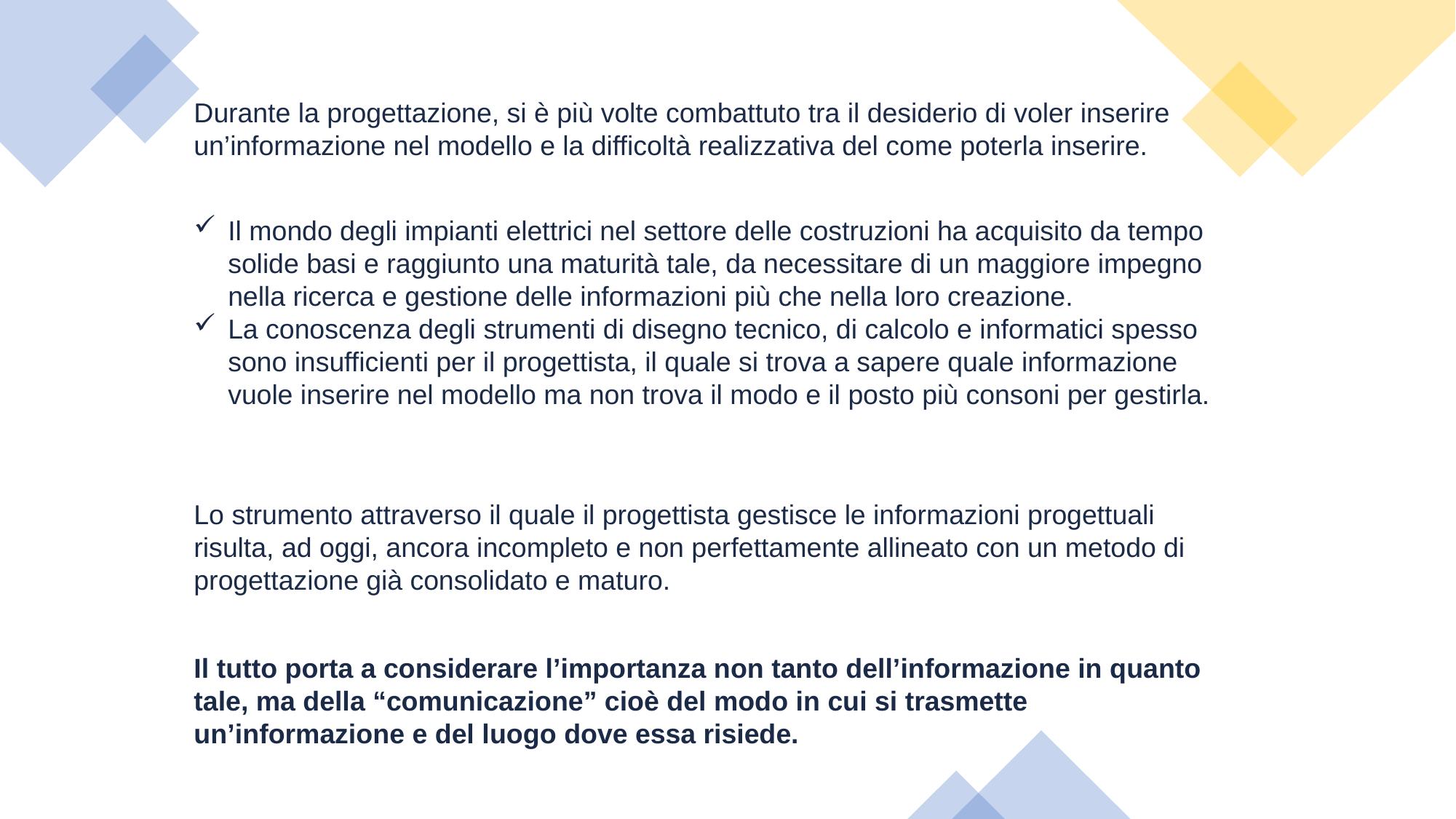

Durante la progettazione, si è più volte combattuto tra il desiderio di voler inserire un’informazione nel modello e la difficoltà realizzativa del come poterla inserire.
Il mondo degli impianti elettrici nel settore delle costruzioni ha acquisito da tempo solide basi e raggiunto una maturità tale, da necessitare di un maggiore impegno nella ricerca e gestione delle informazioni più che nella loro creazione.
La conoscenza degli strumenti di disegno tecnico, di calcolo e informatici spesso sono insufficienti per il progettista, il quale si trova a sapere quale informazione vuole inserire nel modello ma non trova il modo e il posto più consoni per gestirla.
Lo strumento attraverso il quale il progettista gestisce le informazioni progettuali risulta, ad oggi, ancora incompleto e non perfettamente allineato con un metodo di progettazione già consolidato e maturo.
Il tutto porta a considerare l’importanza non tanto dell’informazione in quanto tale, ma della “comunicazione” cioè del modo in cui si trasmette un’informazione e del luogo dove essa risiede.